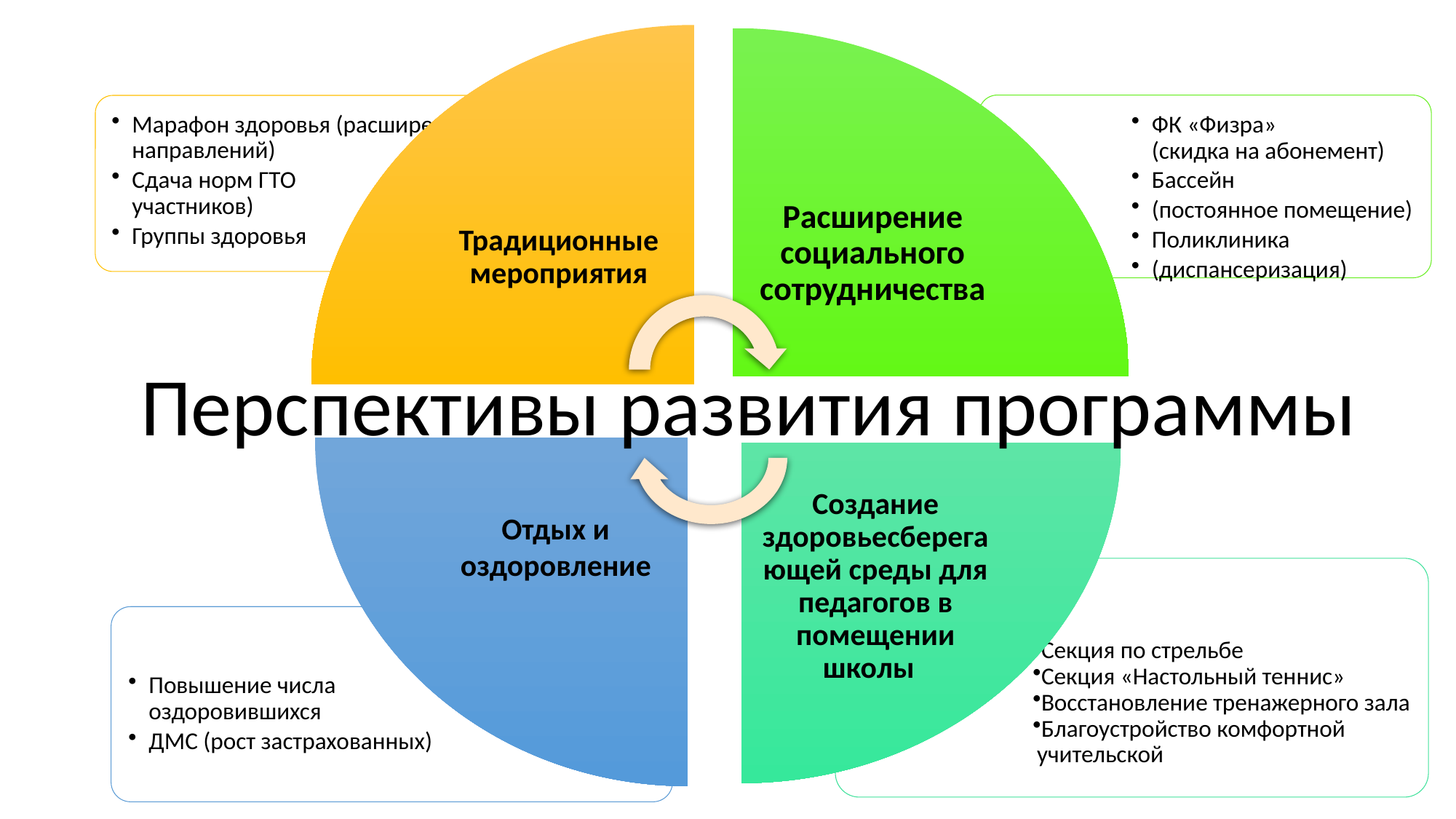

Секция по стрельбе
Секция «Настольный теннис»
Восстановление тренажерного зала
Благоустройство комфортной учительской

Повышение числа                            оздоровившихся
ДМС (рост застрахованных)

ФК «Физра»                         (скидка на абонемент)
Бассейн
(постоянное помещение)
Поликлиника
(диспансеризация)
Марафон здоровья (расширение направлений)
Сдача норм ГТО                           (рост участников)
Группы здоровья
Традиционные мероприятия
Расширение социального сотрудничества

Создание здоровьесберегающей среды для педагогов в помещении школы
Отдых и оздоровление

# Перспективы развития программы